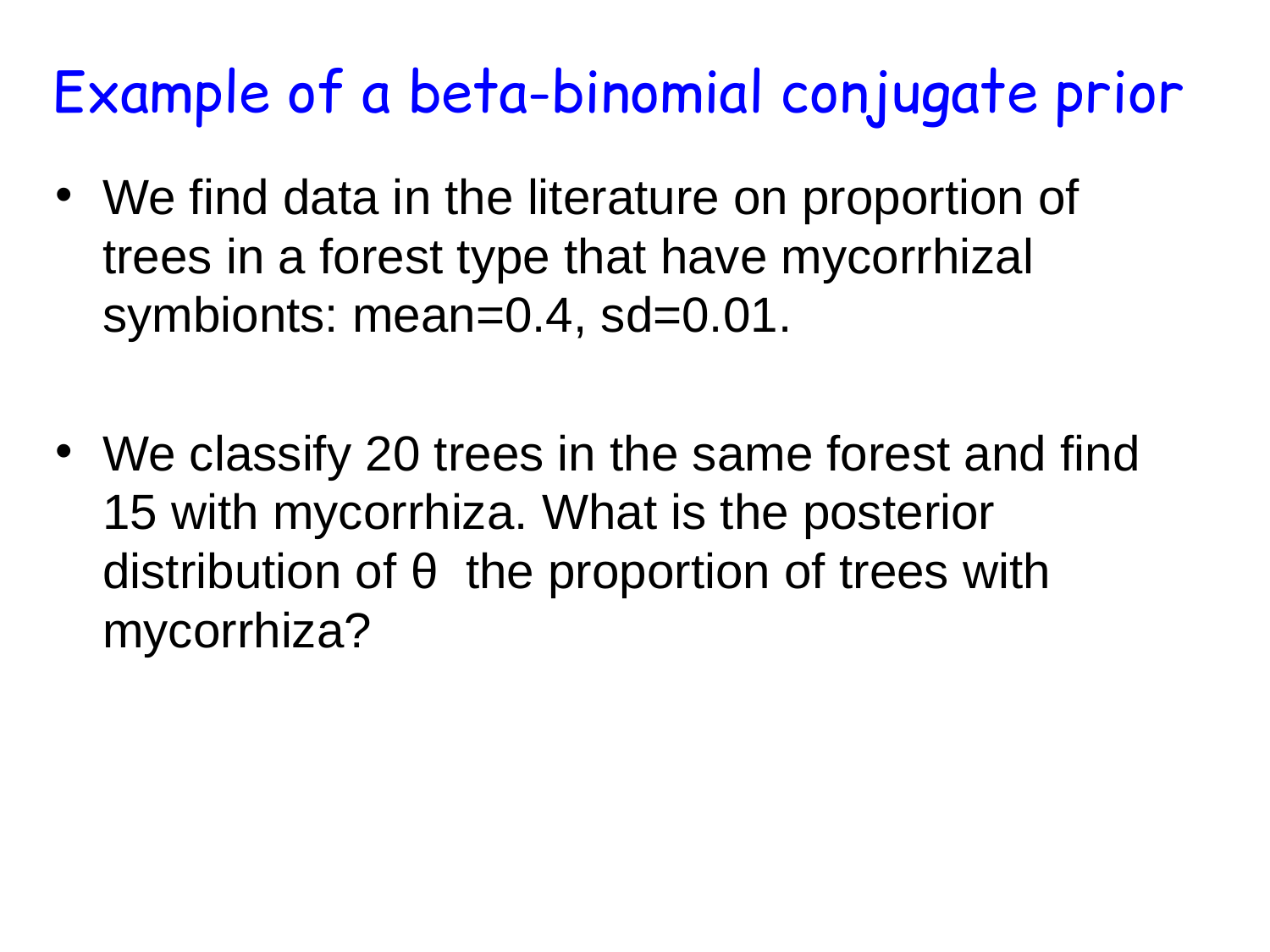

# Example of a beta-binomial conjugate prior
We find data in the literature on proportion of trees in a forest type that have mycorrhizal symbionts: mean=0.4, sd=0.01.

We classify 20 trees in the same forest and find 15 with mycorrhiza. What is the posterior distribution of θ  the proportion of trees with mycorrhiza?